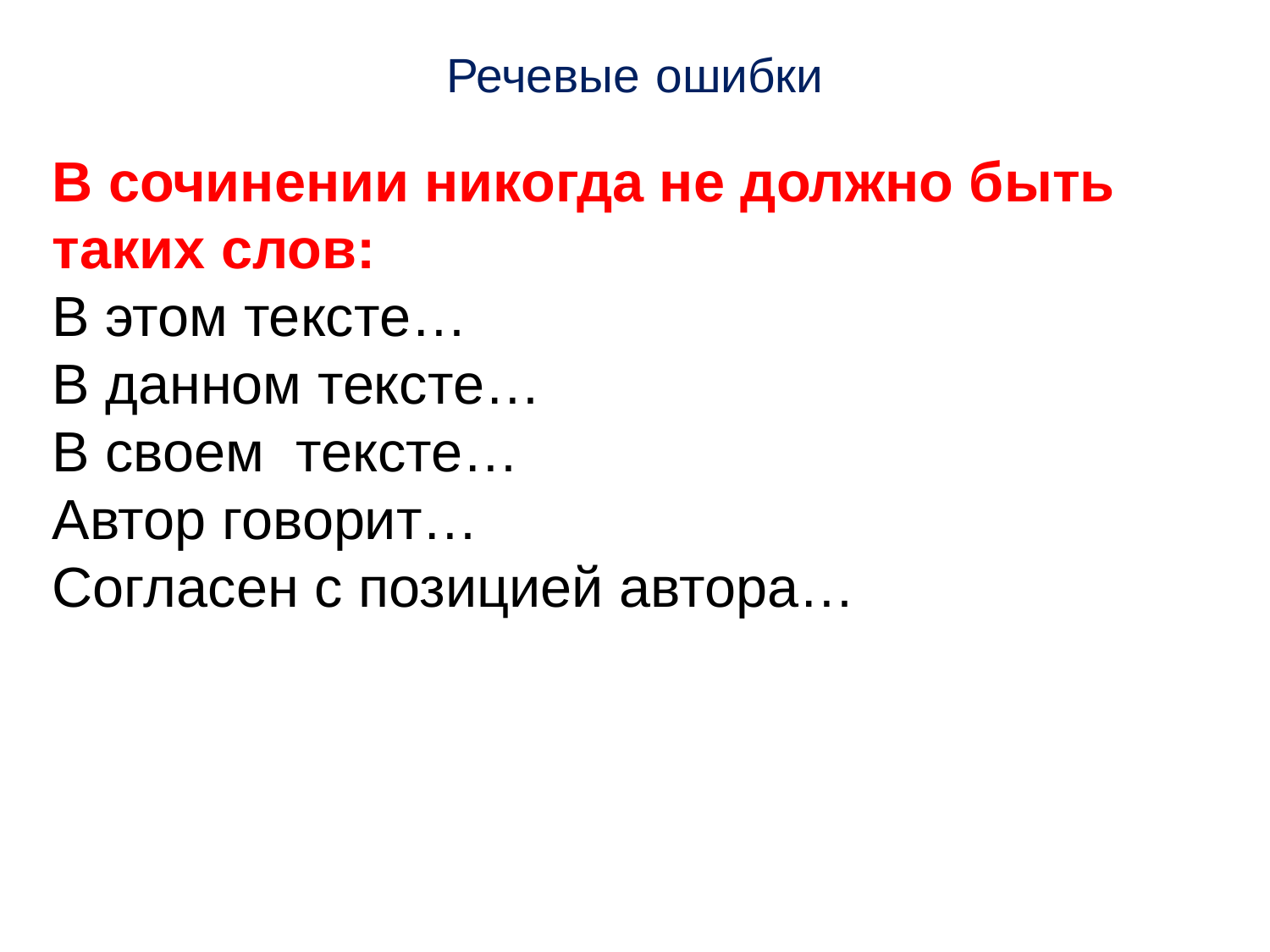

# Речевые ошибки
В сочинении никогда не должно быть таких слов:
В этом тексте…
В данном тексте…
В своем  тексте…
Автор говорит…
Согласен с позицией автора…